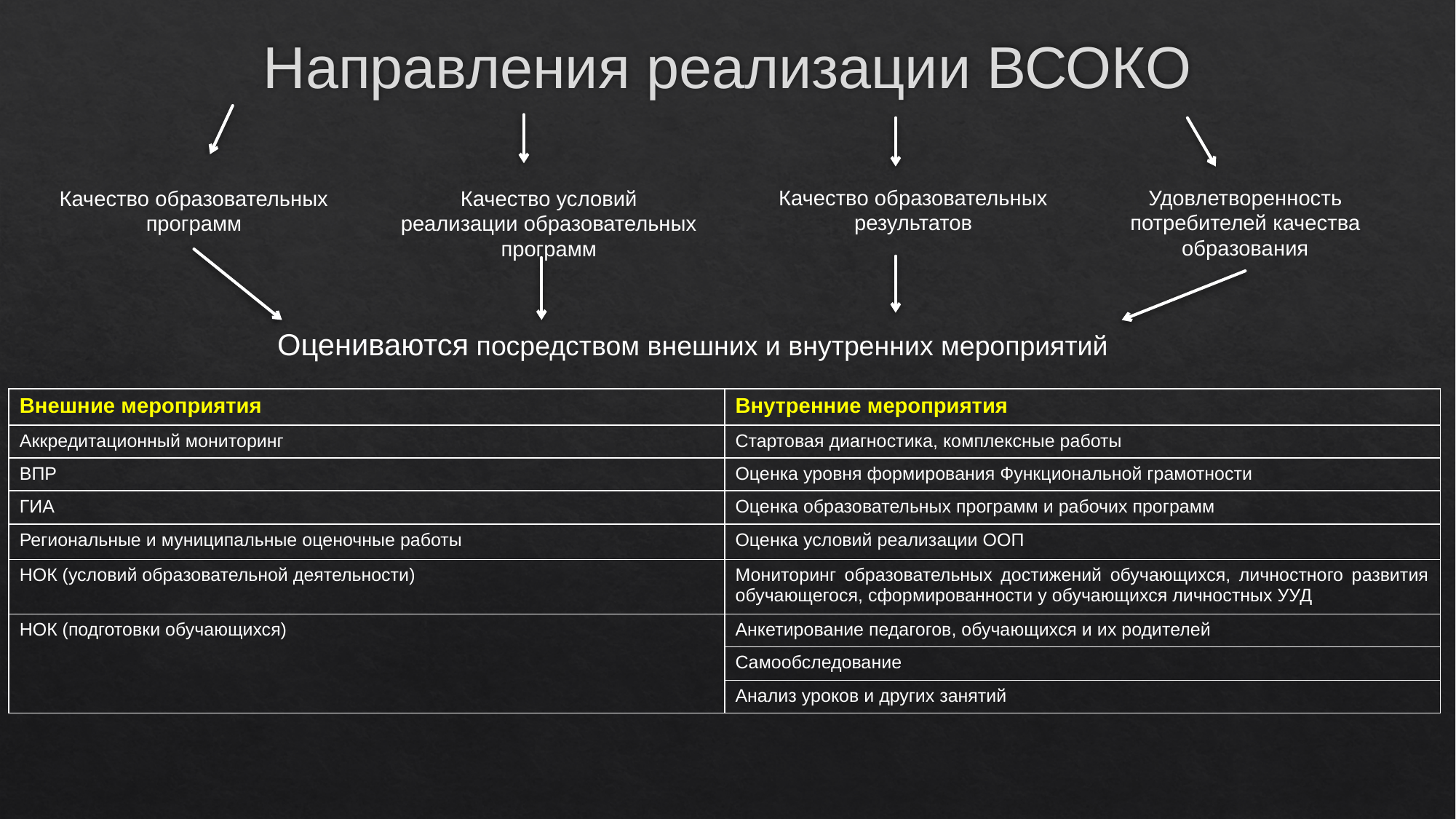

# Направления реализации ВСОКО
Качество образовательных результатов
Удовлетворенность потребителей качества образования
Качество образовательных программ
Качество условий реализации образовательных программ
Оцениваются посредством внешних и внутренних мероприятий
| Внешние мероприятия | Внутренние мероприятия |
| --- | --- |
| Аккредитационный мониторинг | Стартовая диагностика, комплексные работы |
| ВПР | Оценка уровня формирования Функциональной грамотности |
| ГИА | Оценка образовательных программ и рабочих программ |
| Региональные и муниципальные оценочные работы | Оценка условий реализации ООП |
| НОК (условий образовательной деятельности) | Мониторинг образовательных достижений обучающихся, личностного развития обучающегося, сформированности у обучающихся личностных УУД |
| НОК (подготовки обучающихся) | Анкетирование педагогов, обучающихся и их родителей |
|  | Самообследование |
|  | Анализ уроков и других занятий |